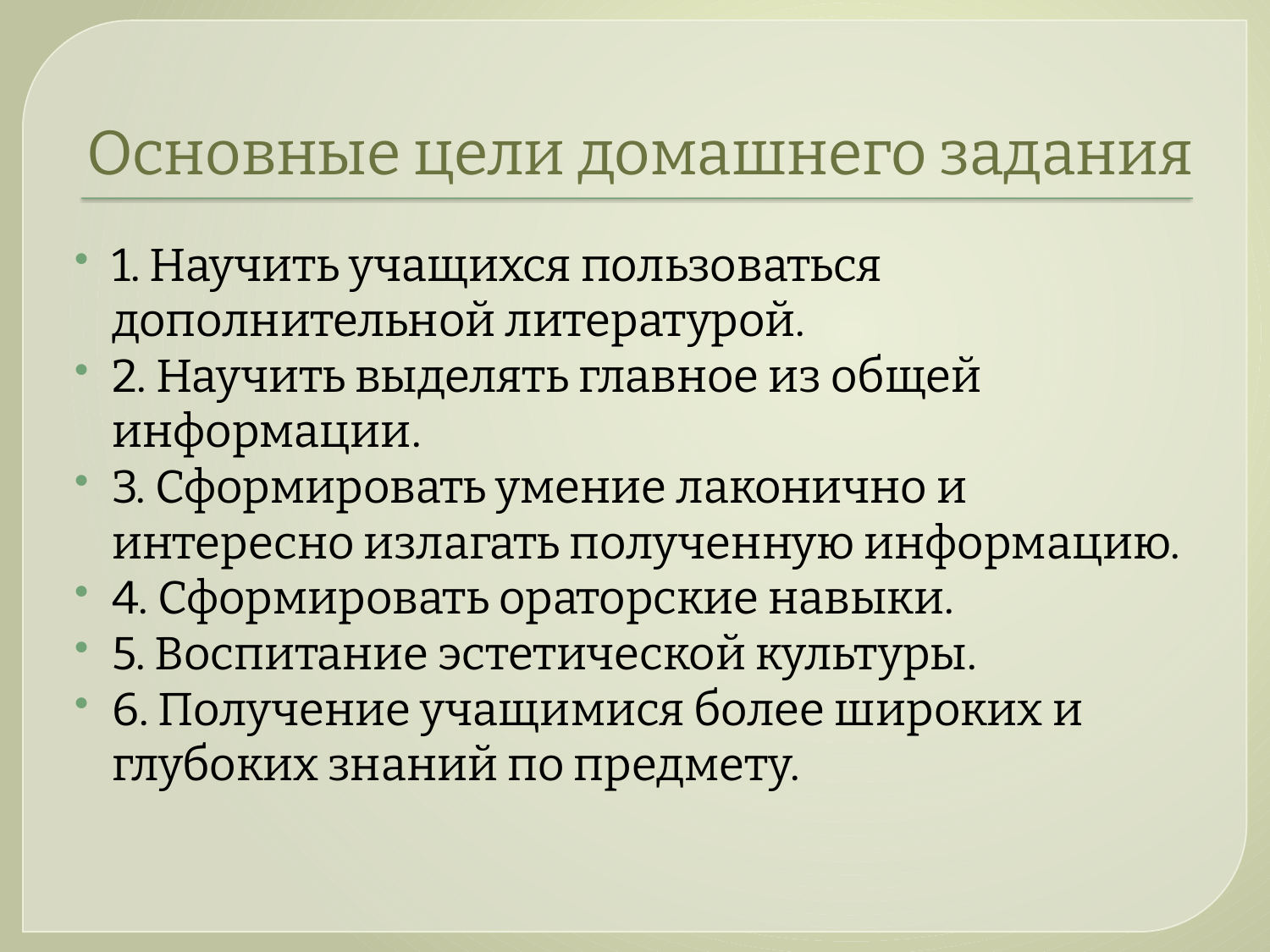

# Основные цели домашнего задания
1. Научить учащихся пользоваться дополнительной литературой.
2. Научить выделять главное из общей информации.
3. Сформировать умение лаконично и интересно излагать полученную информацию.
4. Сформировать ораторские навыки.
5. Воспитание эстетической культуры.
6. Получение учащимися более широких и глубоких знаний по предмету.